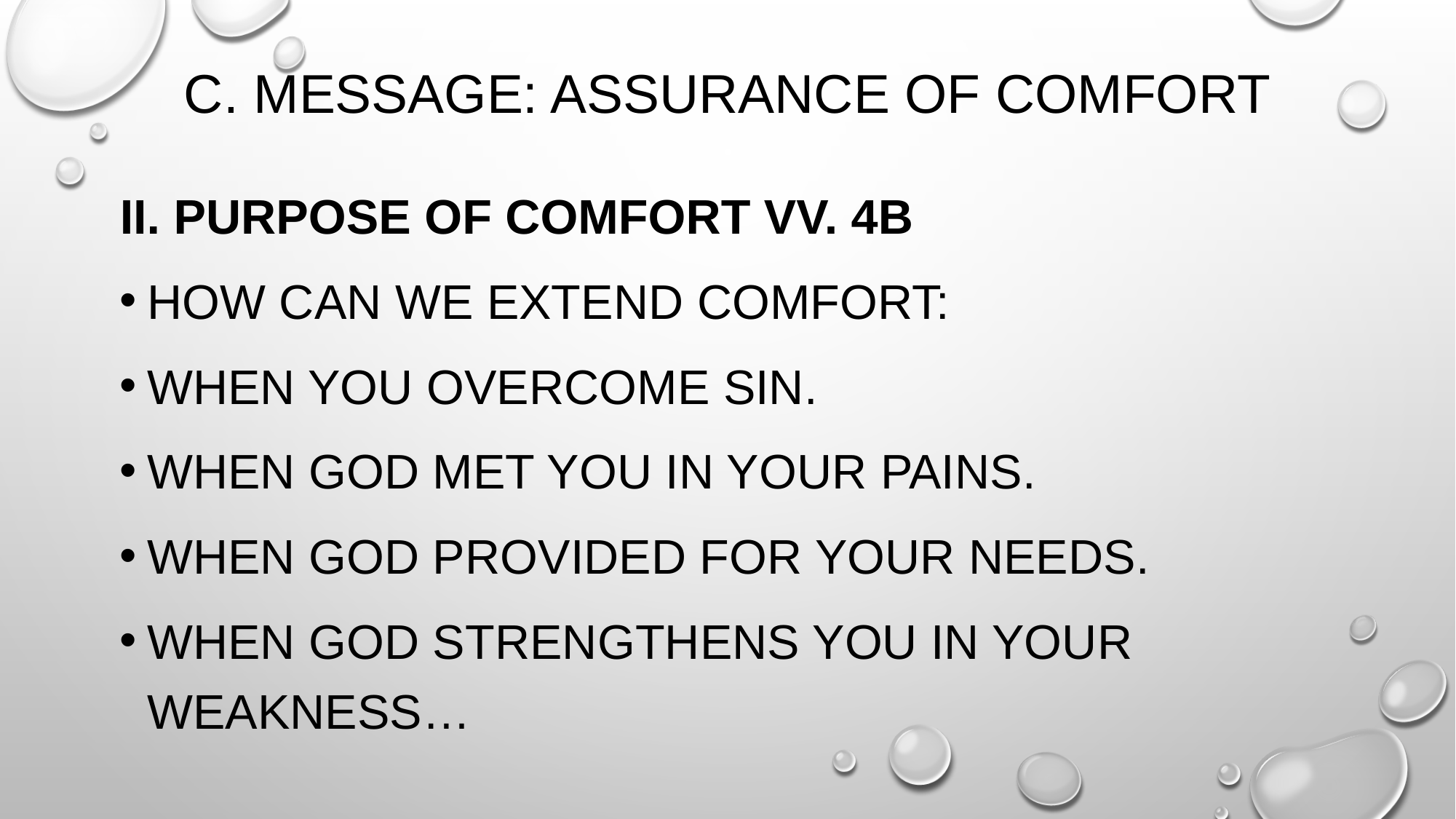

# c. message: assurance of comfort
II. purpose of comfort vv. 4b
How can we extend comfort:
When you overcome sin.
When god met you in your pains.
When god provided for your needs.
When god strengthens you in your weakness…